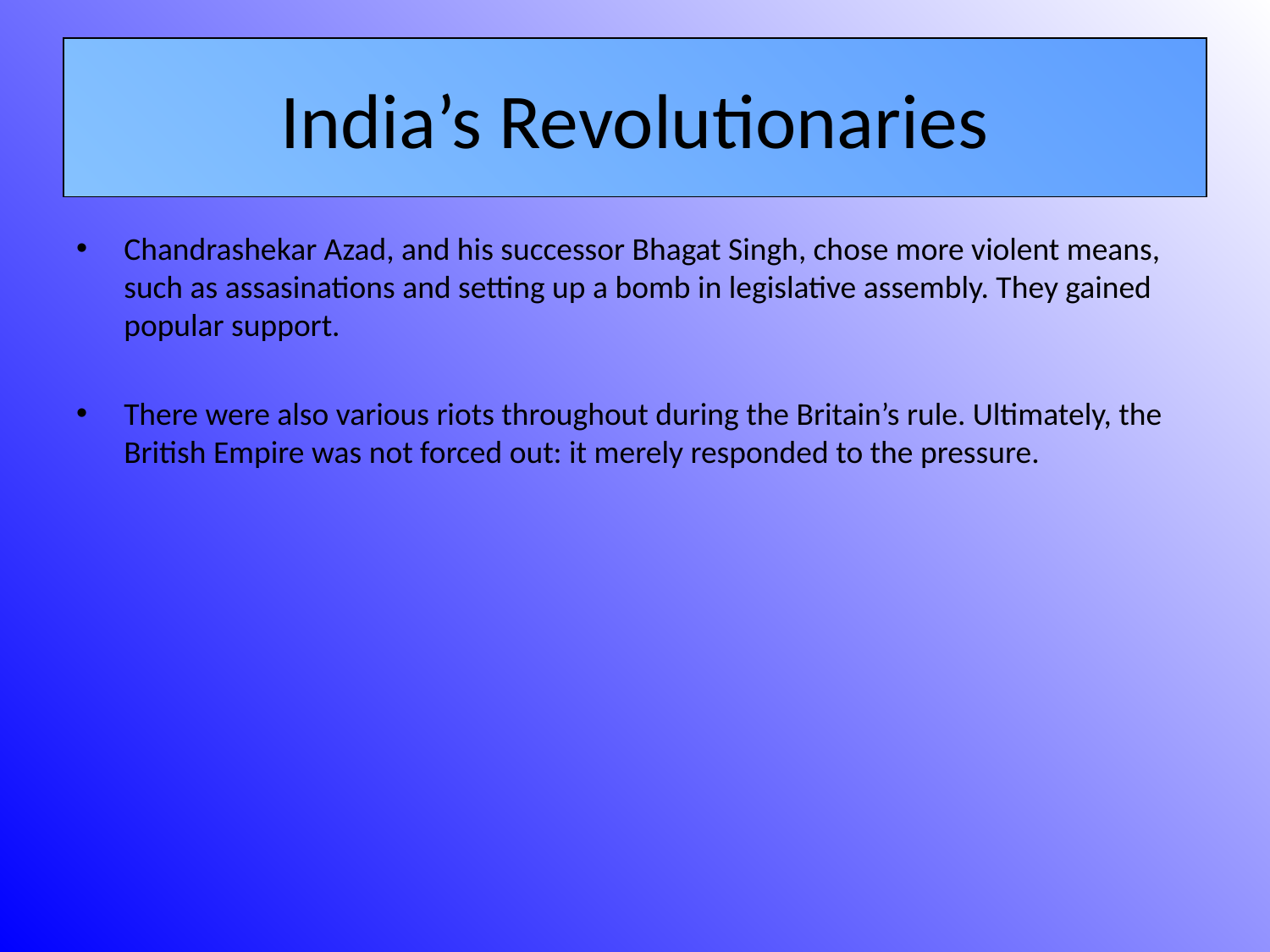

# India’s Revolutionaries
Chandrashekar Azad, and his successor Bhagat Singh, chose more violent means, such as assasinations and setting up a bomb in legislative assembly. They gained popular support.

There were also various riots throughout during the Britain’s rule. Ultimately, the British Empire was not forced out: it merely responded to the pressure.